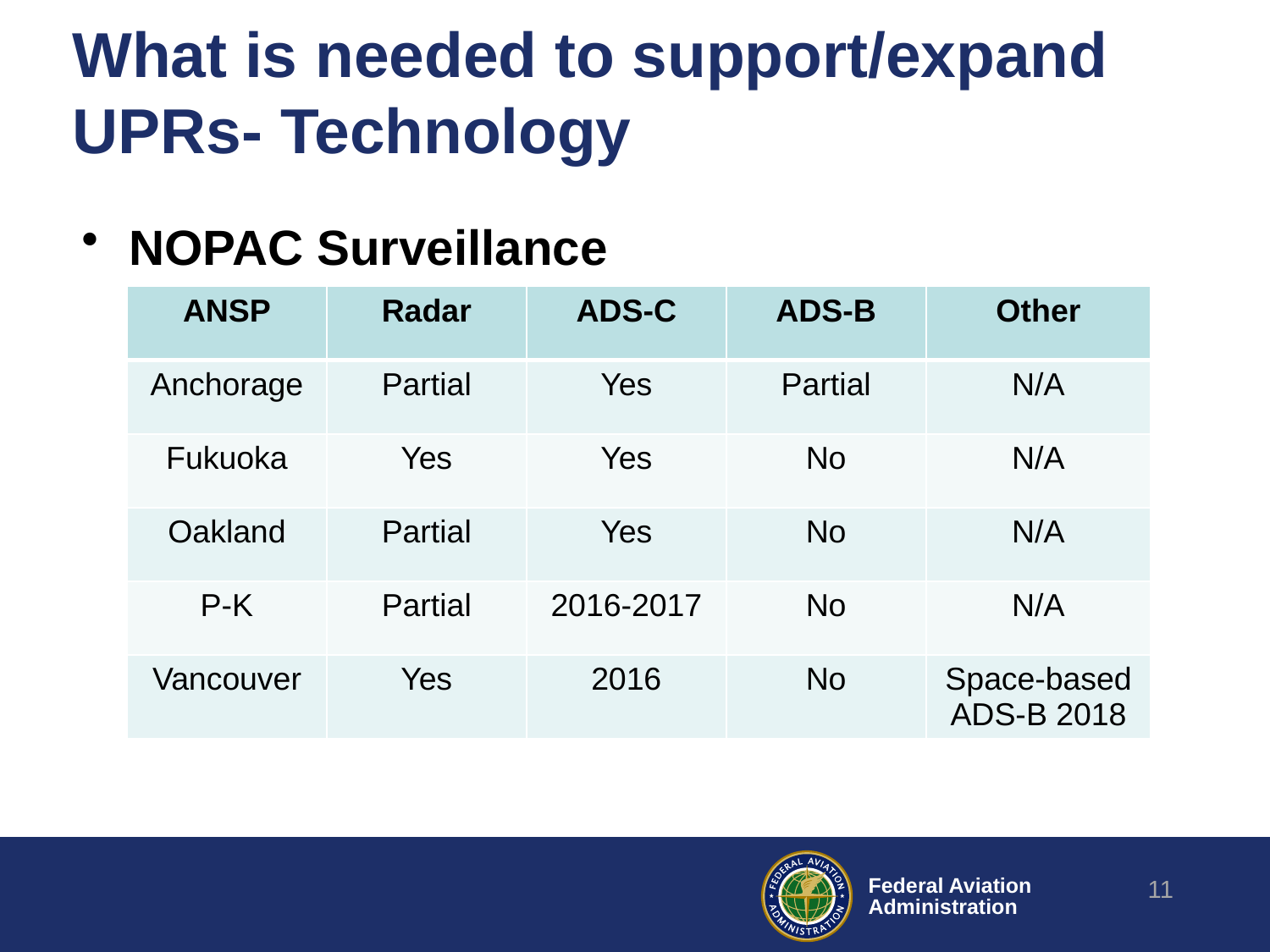

# What is needed to support/expand UPRs- Technology
NOPAC Surveillance

| ANSP | Radar | ADS-C | ADS-B | Other |
| --- | --- | --- | --- | --- |
| Anchorage | Partial | Yes | Partial | N/A |
| Fukuoka | Yes | Yes | No | N/A |
| Oakland | Partial | Yes | No | N/A |
| P-K | Partial | 2016-2017 | No | N/A |
| Vancouver | Yes | 2016 | No | Space-based ADS-B 2018 |
11